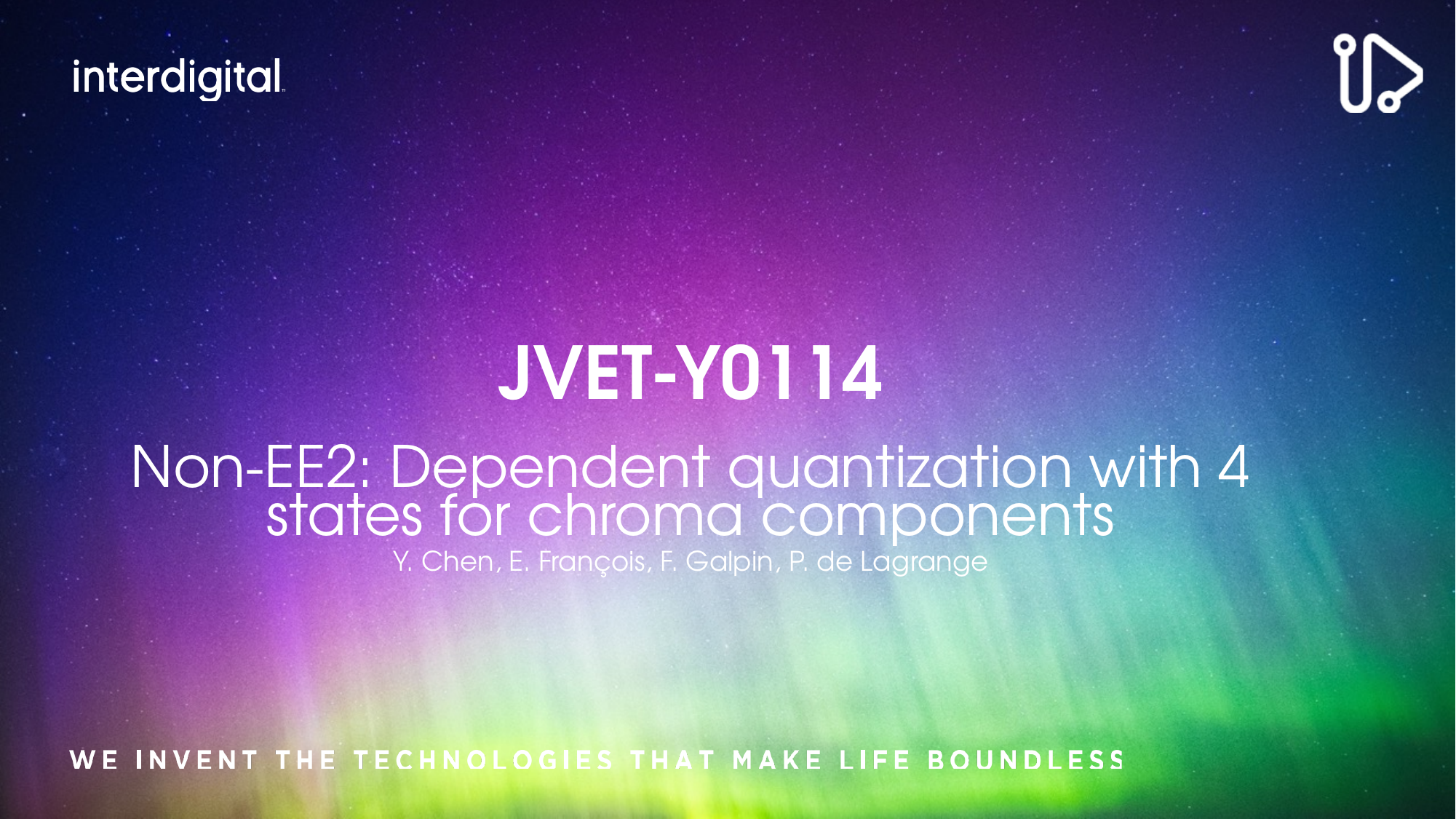

# JVET-Y0114
Non-EE2: Dependent quantization with 4 states for chroma components
Y. Chen, E. François, F. Galpin, P. de Lagrange